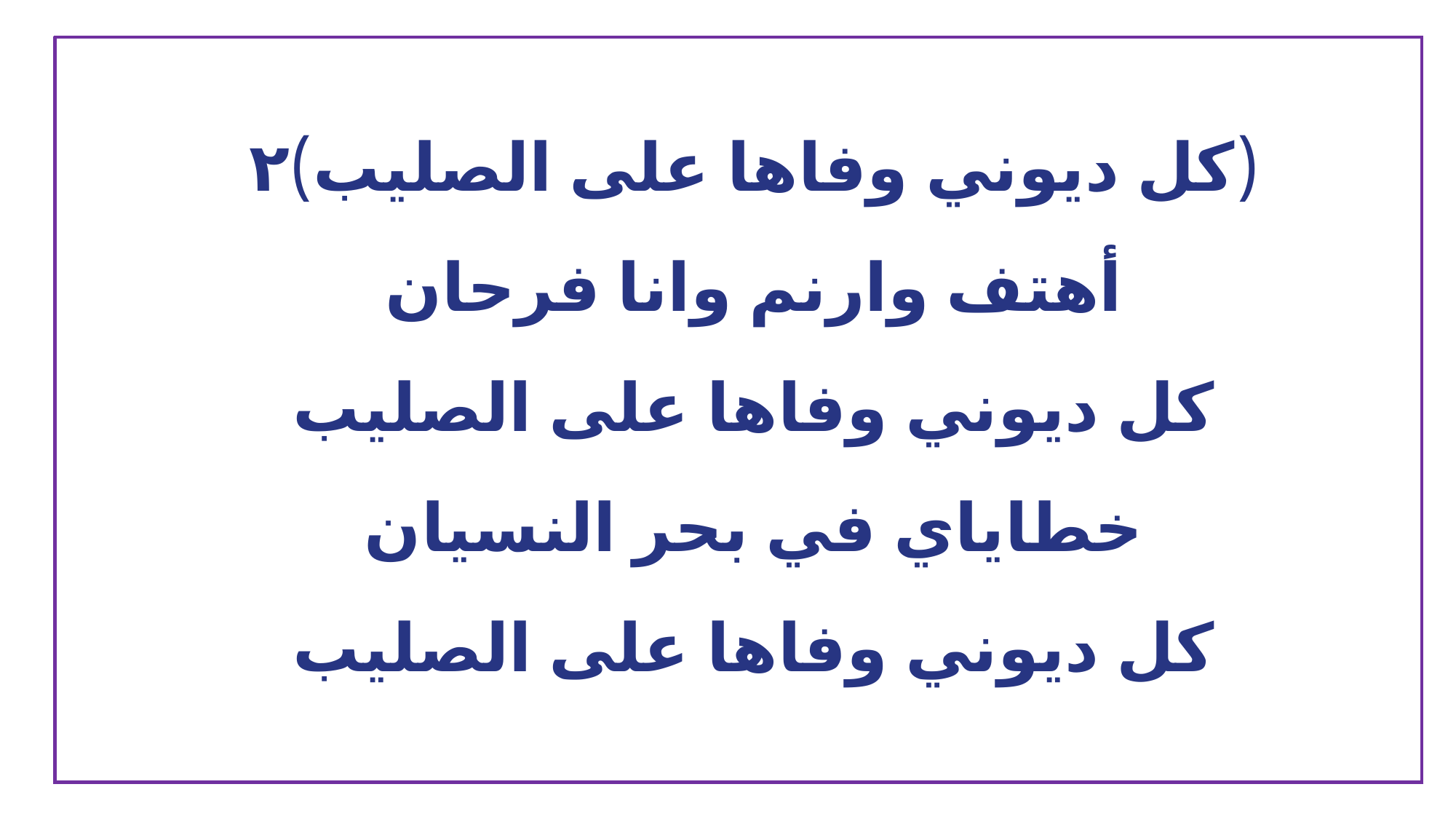

(كل ديوني وفاها على الصليب)٢
أهتف وارنم وانا فرحان
كل ديوني وفاها على الصليب
خطاياي في بحر النسيان
كل ديوني وفاها على الصليب